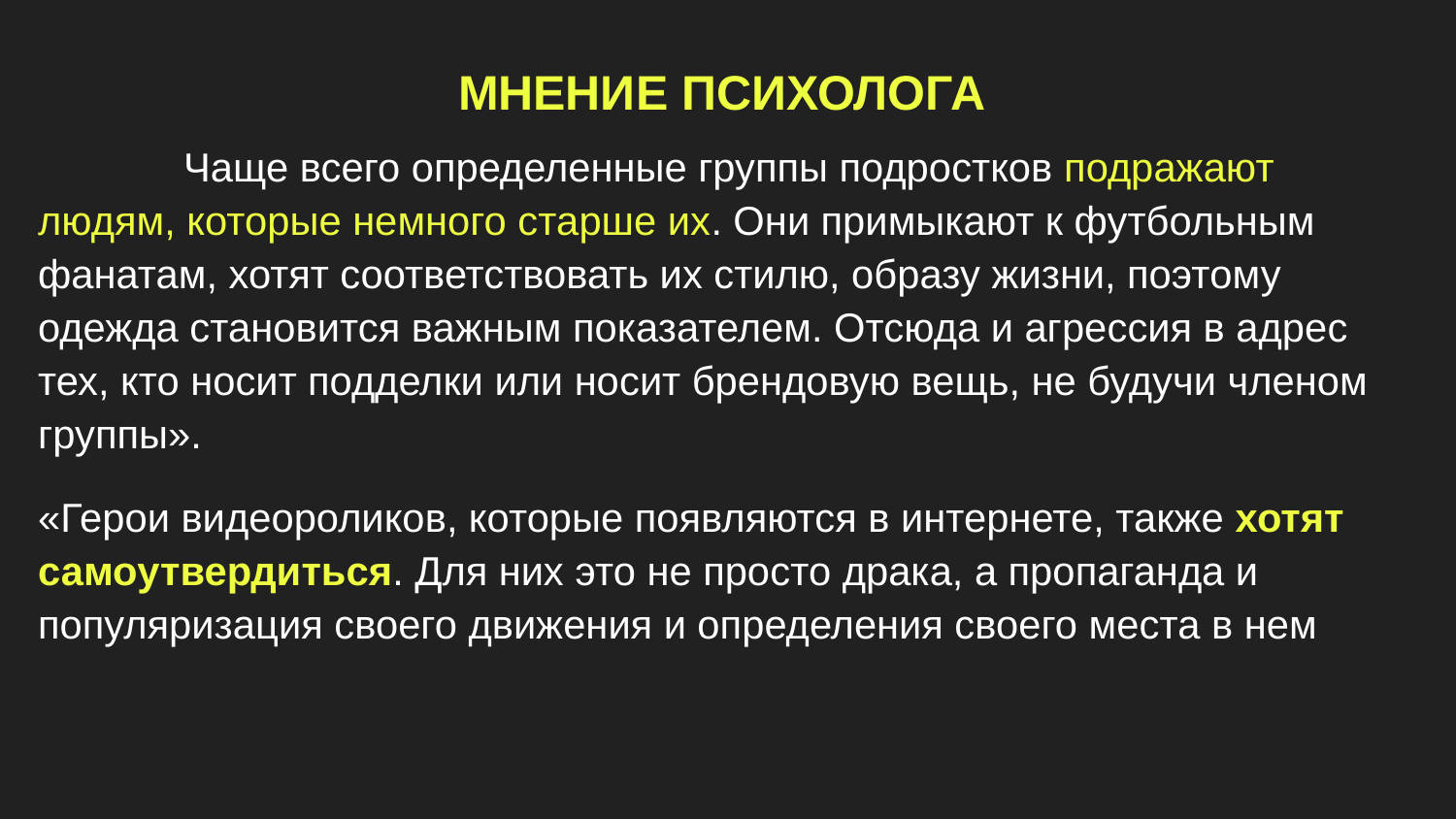

# МНЕНИЕ ПСИХОЛОГА
	Чаще всего определенные группы подростков подражают людям, которые немного старше их. Они примыкают к футбольным фанатам, хотят соответствовать их стилю, образу жизни, поэтому одежда становится важным показателем. Отсюда и агрессия в адрес тех, кто носит подделки или носит брендовую вещь, не будучи членом группы».
«Герои видеороликов, которые появляются в интернете, также хотят самоутвердиться. Для них это не просто драка, а пропаганда и популяризация своего движения и определения своего места в нем